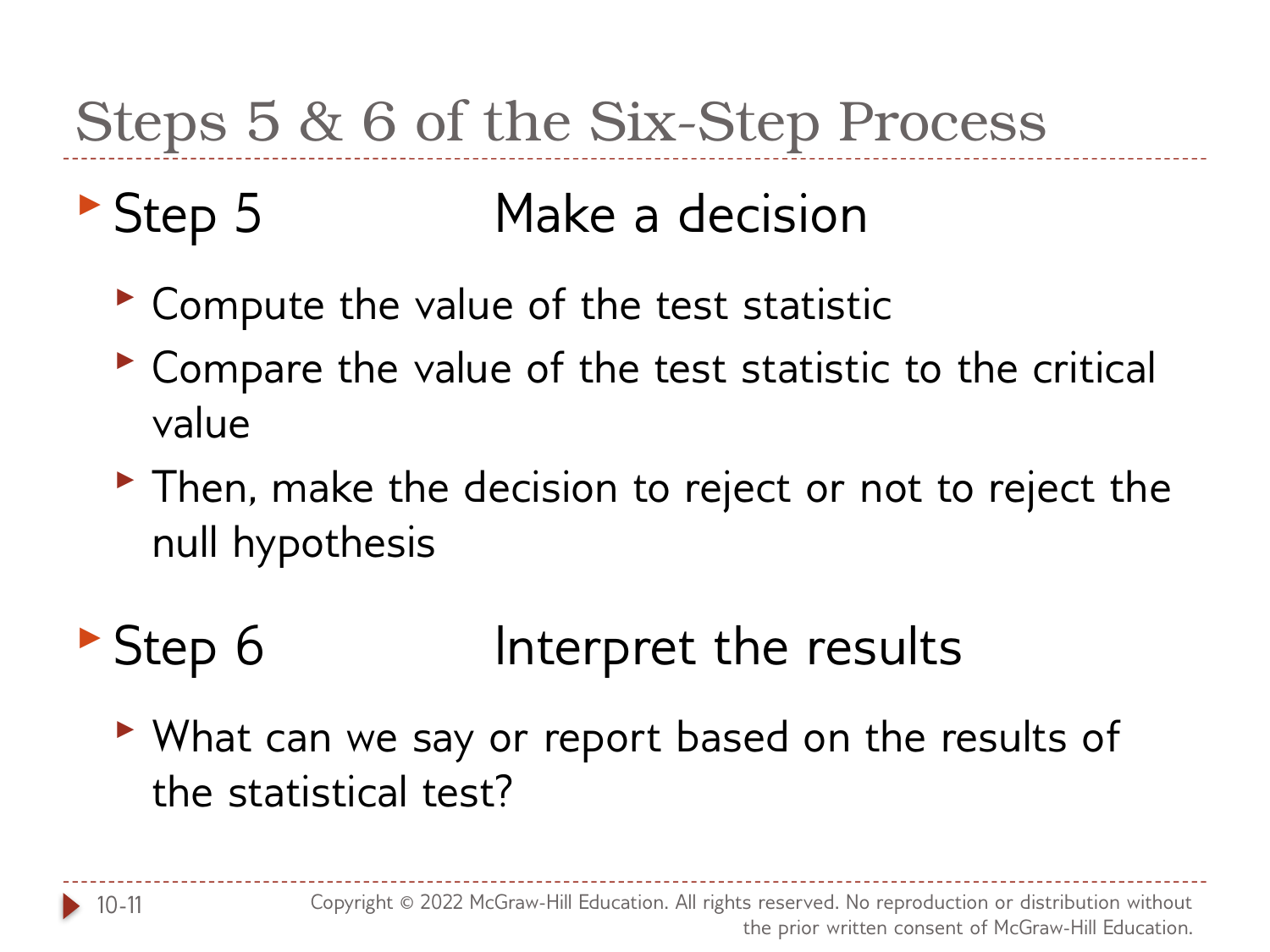

# Steps 5 & 6 of the Six-Step Process
Step 5		Make a decision
Compute the value of the test statistic
Compare the value of the test statistic to the critical value
Then, make the decision to reject or not to reject the null hypothesis
Step 6		Interpret the results
What can we say or report based on the results of the statistical test?
10-11
Copyright © 2022 McGraw-Hill Education. All rights reserved. No reproduction or distribution without the prior written consent of McGraw-Hill Education.